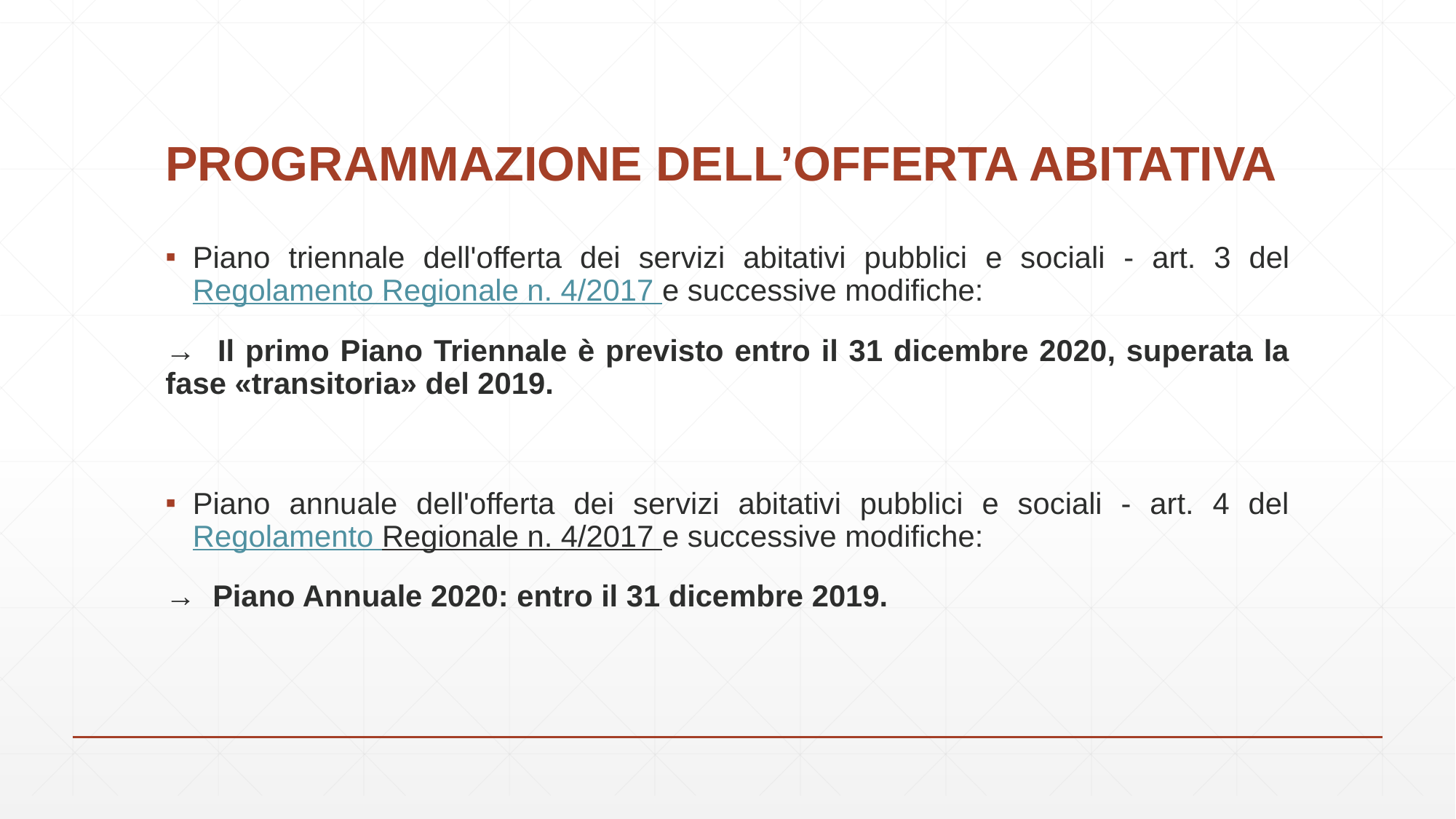

# PROGRAMMAZIONE DELL’OFFERTA ABITATIVA
Piano triennale dell'offerta dei servizi abitativi pubblici e sociali - art. 3 del Regolamento Regionale n. 4/2017 e successive modifiche:
→  Il primo Piano Triennale è previsto entro il 31 dicembre 2020, superata la fase «transitoria» del 2019.

Piano annuale dell'offerta dei servizi abitativi pubblici e sociali - art. 4 del Regolamento Regionale n. 4/2017 e successive modifiche:
→  Piano Annuale 2020: entro il 31 dicembre 2019.